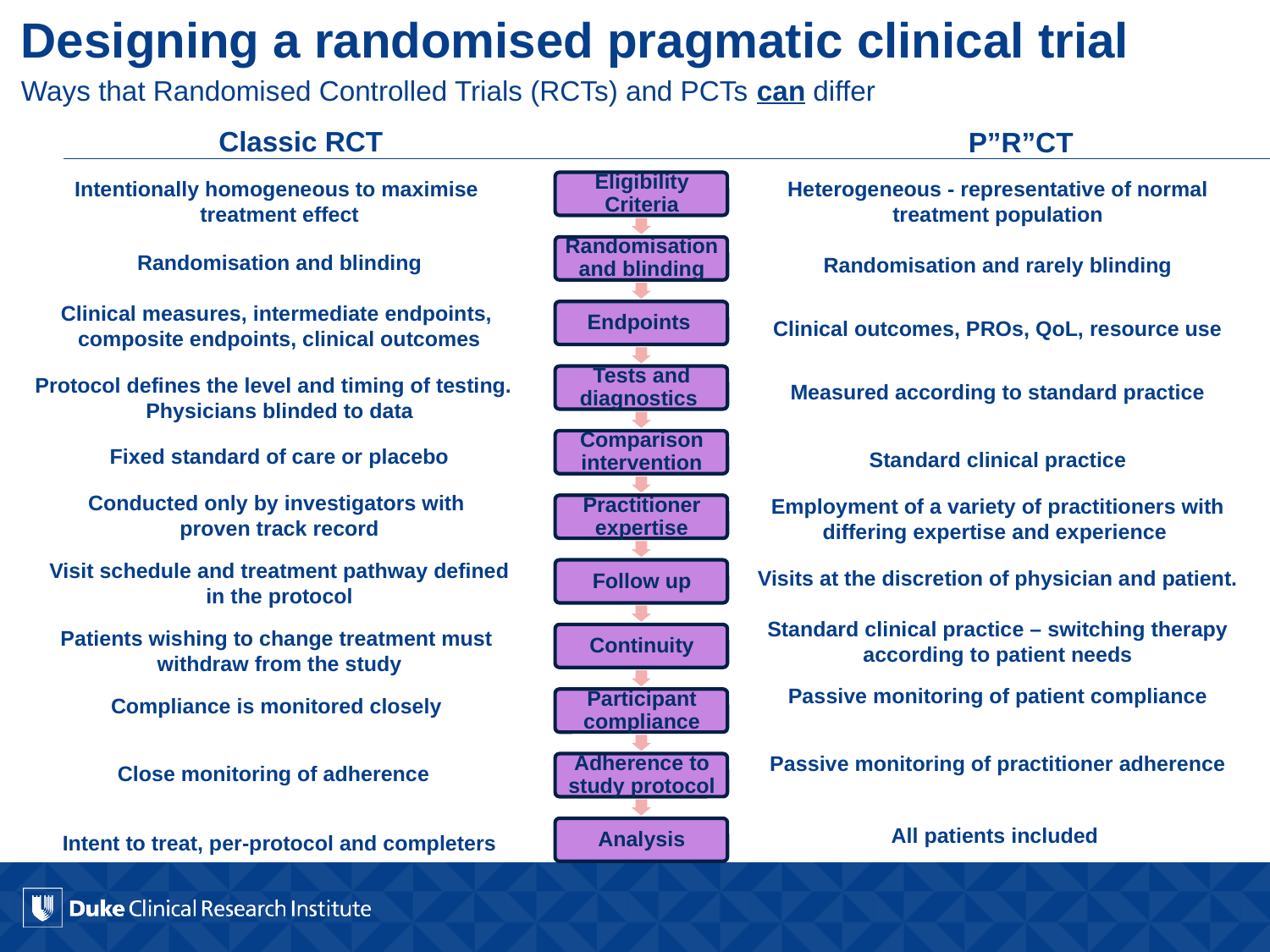

Designing a randomised pragmatic clinical trial
Ways that Randomised Controlled Trials (RCTs) and PCTs can differ
Classic RCT
P”R”CT
Intentionally homogeneous to maximise
treatment effect

Randomisation and blinding

Clinical measures, intermediate endpoints,
composite endpoints, clinical outcomes

Protocol defines the level and timing of testing.
Physicians blinded to data

Fixed standard of care or placebo

Conducted only by investigators with
proven track record

Visit schedule and treatment pathway defined
 in the protocol

Patients wishing to change treatment must
withdraw from the study

Compliance is monitored closely

Close monitoring of adherence

Intent to treat, per-protocol and completers
Heterogeneous - representative of normal treatment population

Randomisation and rarely blinding

Clinical outcomes, PROs, QoL, resource use

Measured according to standard practice

Standard clinical practice

Employment of a variety of practitioners with differing expertise and experience

Visits at the discretion of physician and patient.

Standard clinical practice – switching therapy according to patient needs

Passive monitoring of patient compliance

Passive monitoring of practitioner adherence

All patients included
Eligibility Criteria

Randomisation and blinding

Endpoints

Tests and diagnostics

Comparison intervention

Practitioner expertise

Follow up

Continuity

Participant compliance

Adherence to study protocol

Analysis